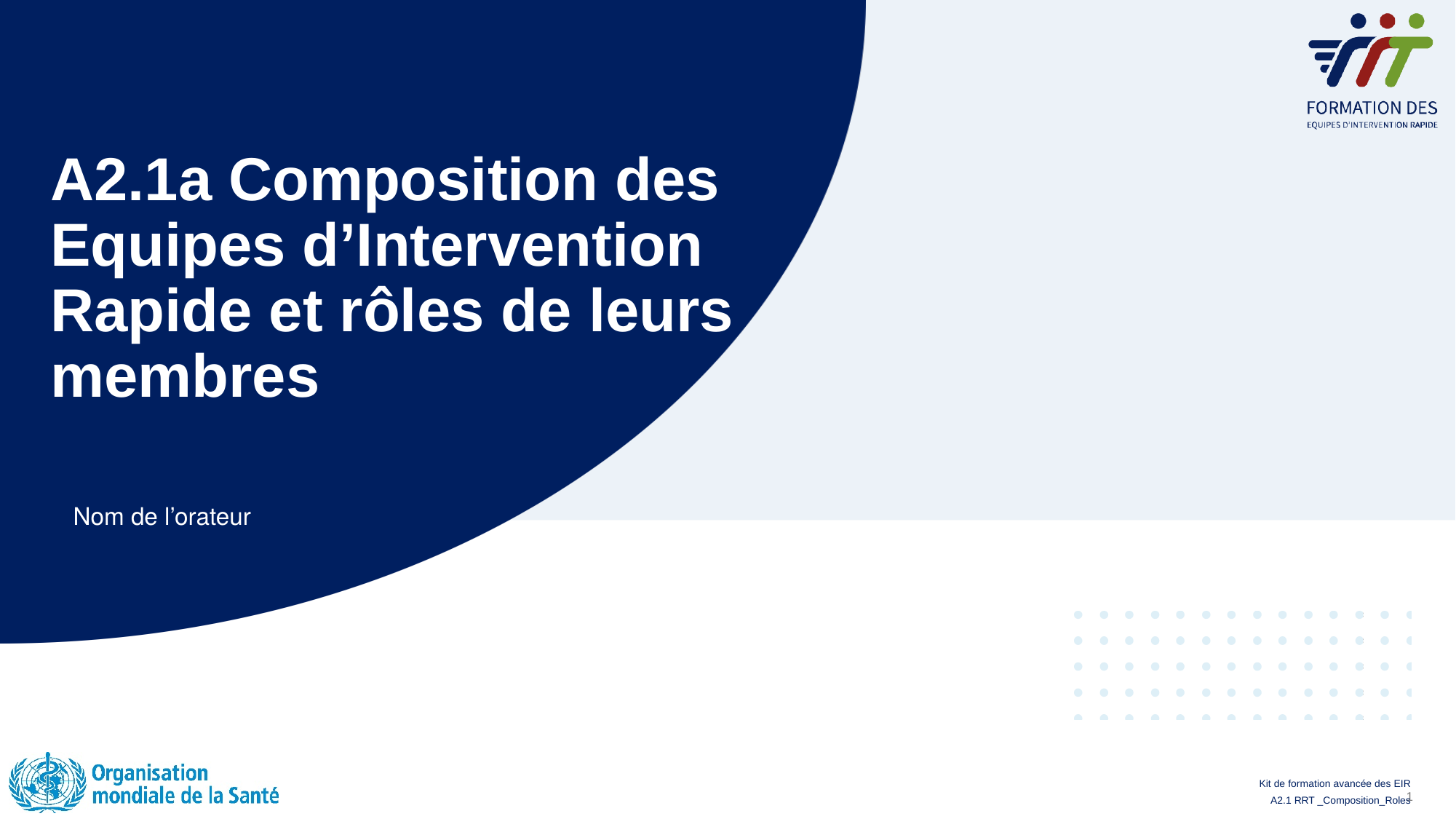

A2.1a Composition des Equipes d’Intervention Rapide et rôles de leurs membres
Nom de l’orateur